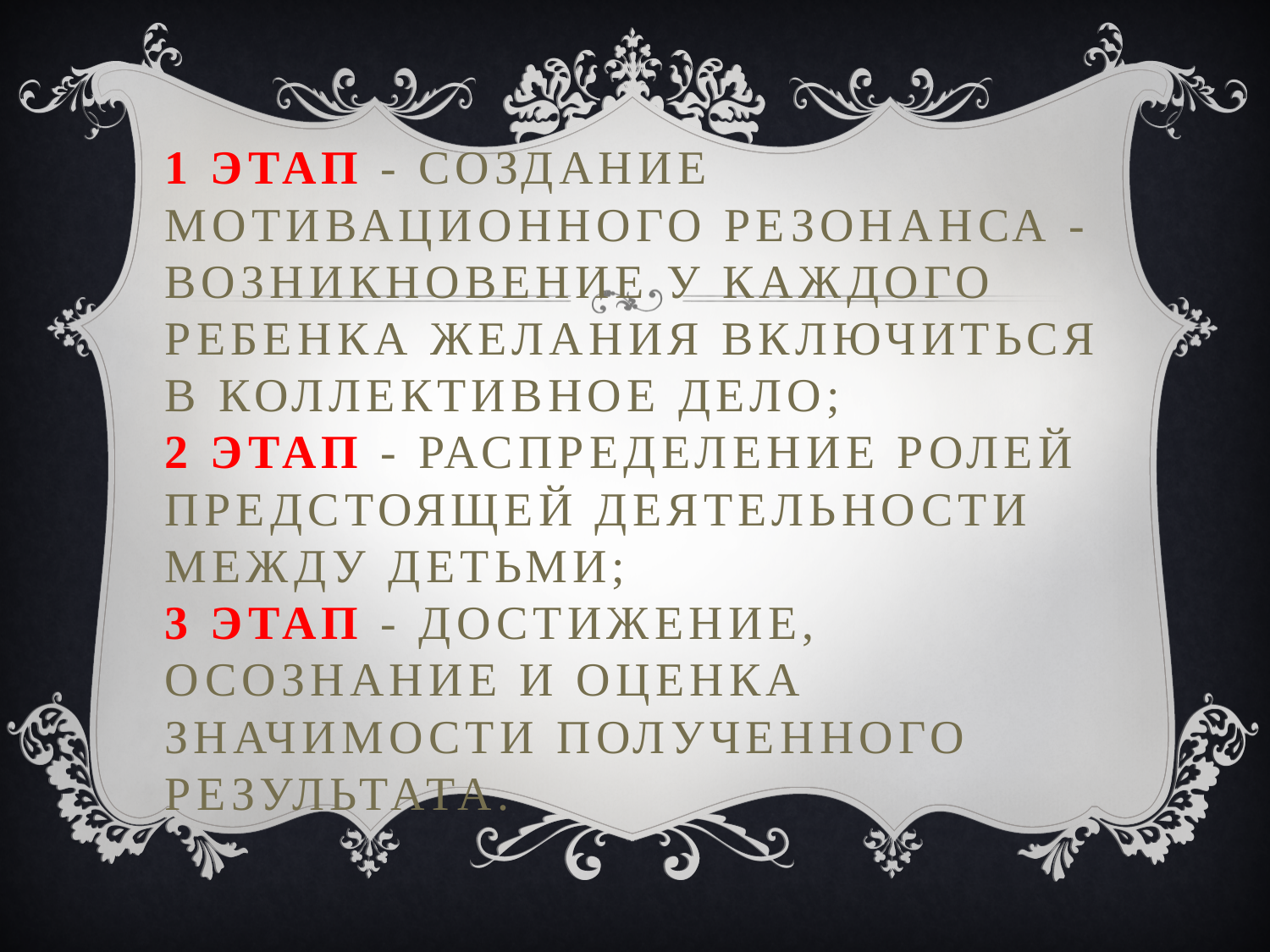

# 1 этап - создание мотивационного резонанса - возникновение у каждого ребенка желания включиться в коллективное дело; 2 этап - распределение ролей предстоящей деятельности между детьми; 3 этап - достижение, осознание и оценка значимости полученного результата.